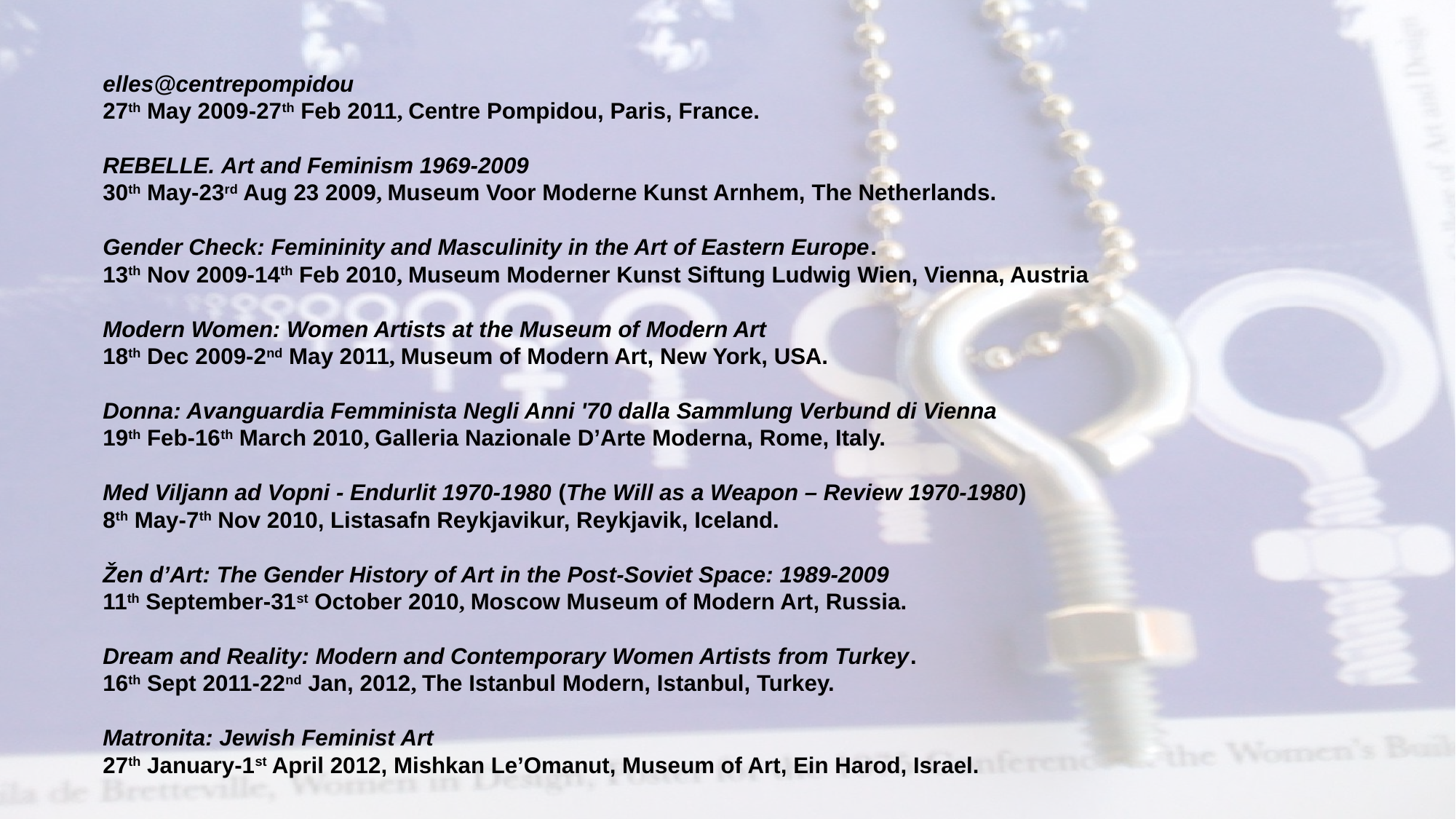

elles@centrepompidou
27th May 2009-27th Feb 2011, Centre Pompidou, Paris, France.

REBELLE. Art and Feminism 1969-2009
30th May-23rd Aug 23 2009, Museum Voor Moderne Kunst Arnhem, The Netherlands.

Gender Check: Femininity and Masculinity in the Art of Eastern Europe.
13th Nov 2009-14th Feb 2010, Museum Moderner Kunst Siftung Ludwig Wien, Vienna, Austria

Modern Women: Women Artists at the Museum of Modern Art
18th Dec 2009-2nd May 2011, Museum of Modern Art, New York, USA.

Donna: Avanguardia Femminista Negli Anni '70 dalla Sammlung Verbund di Vienna
19th Feb-16th March 2010, Galleria Nazionale D’Arte Moderna, Rome, Italy.

Med Viljann ad Vopni - Endurlit 1970-1980 (The Will as a Weapon – Review 1970-1980)
8th May-7th Nov 2010, Listasafn Reykjavikur, Reykjavik, Iceland.

Žen d’Art: The Gender History of Art in the Post-Soviet Space: 1989-2009
11th September-31st October 2010, Moscow Museum of Modern Art, Russia.

Dream and Reality: Modern and Contemporary Women Artists from Turkey.
16th Sept 2011-22nd Jan, 2012, The Istanbul Modern, Istanbul, Turkey.

Matronita: Jewish Feminist Art
27th January-1st April 2012, Mishkan Le’Omanut, Museum of Art, Ein Harod, Israel.